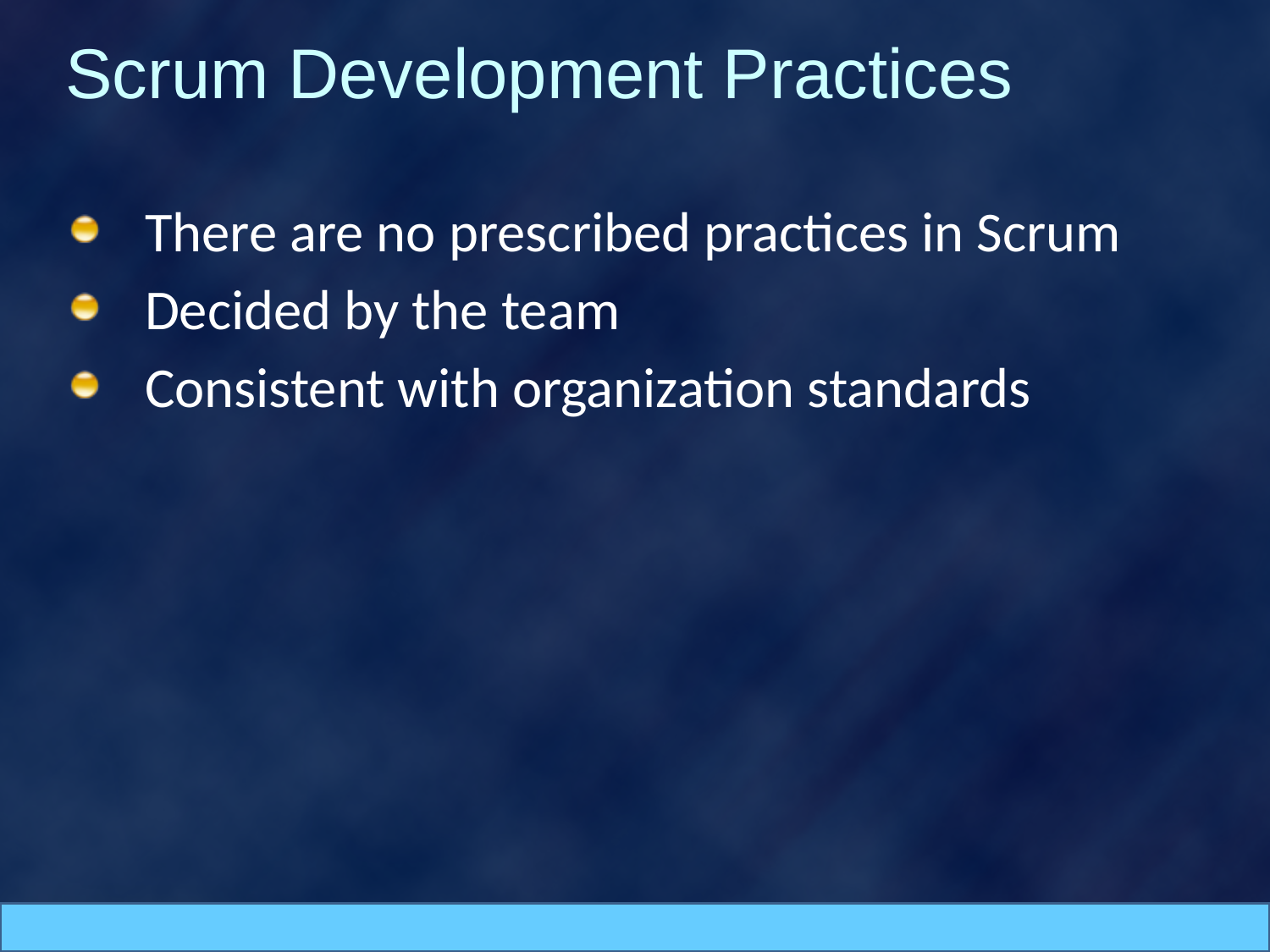

# Scrum Development Practices
There are no prescribed practices in Scrum
Decided by the team
Consistent with organization standards